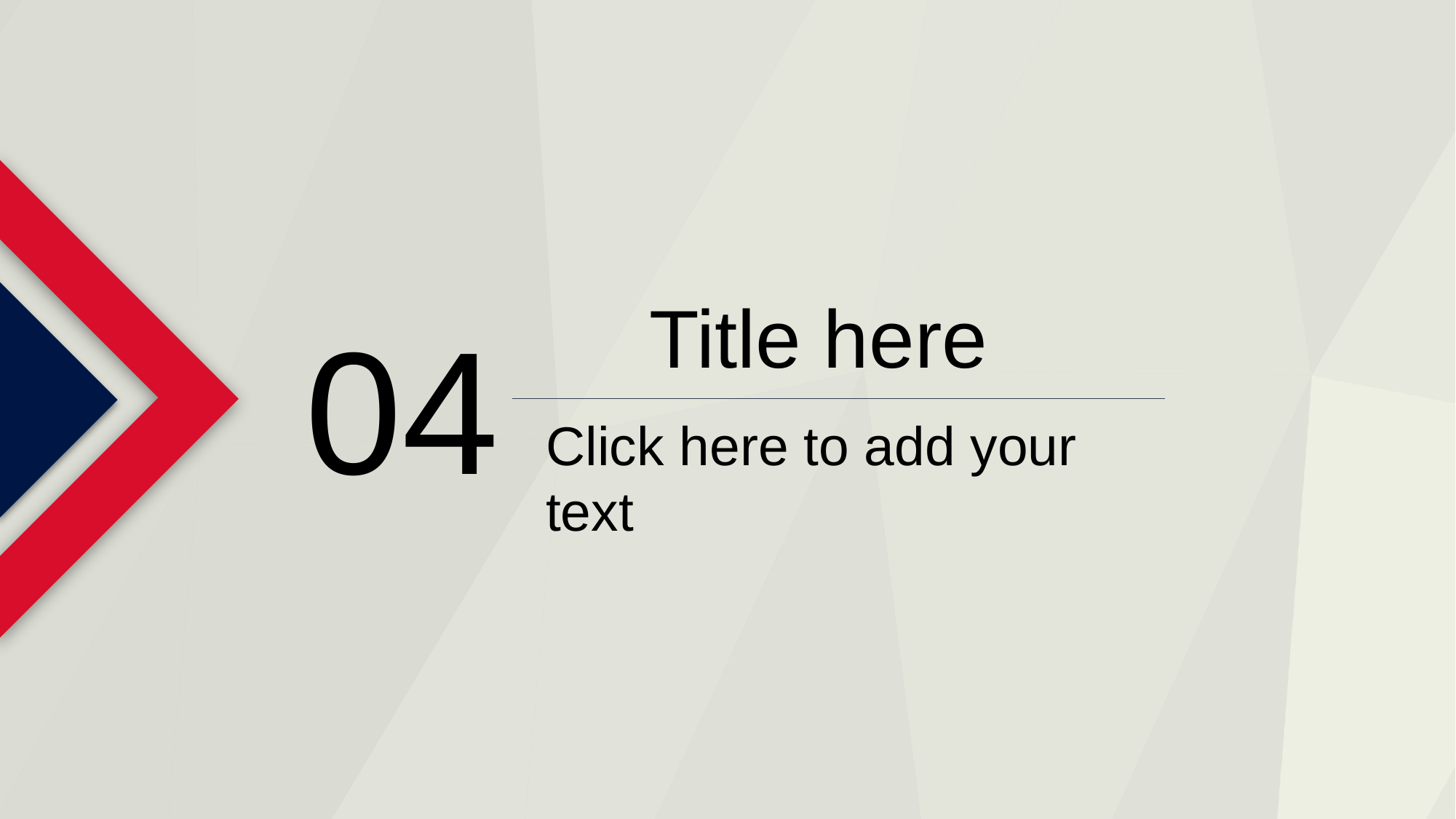

Title here
04
Click here to add your text